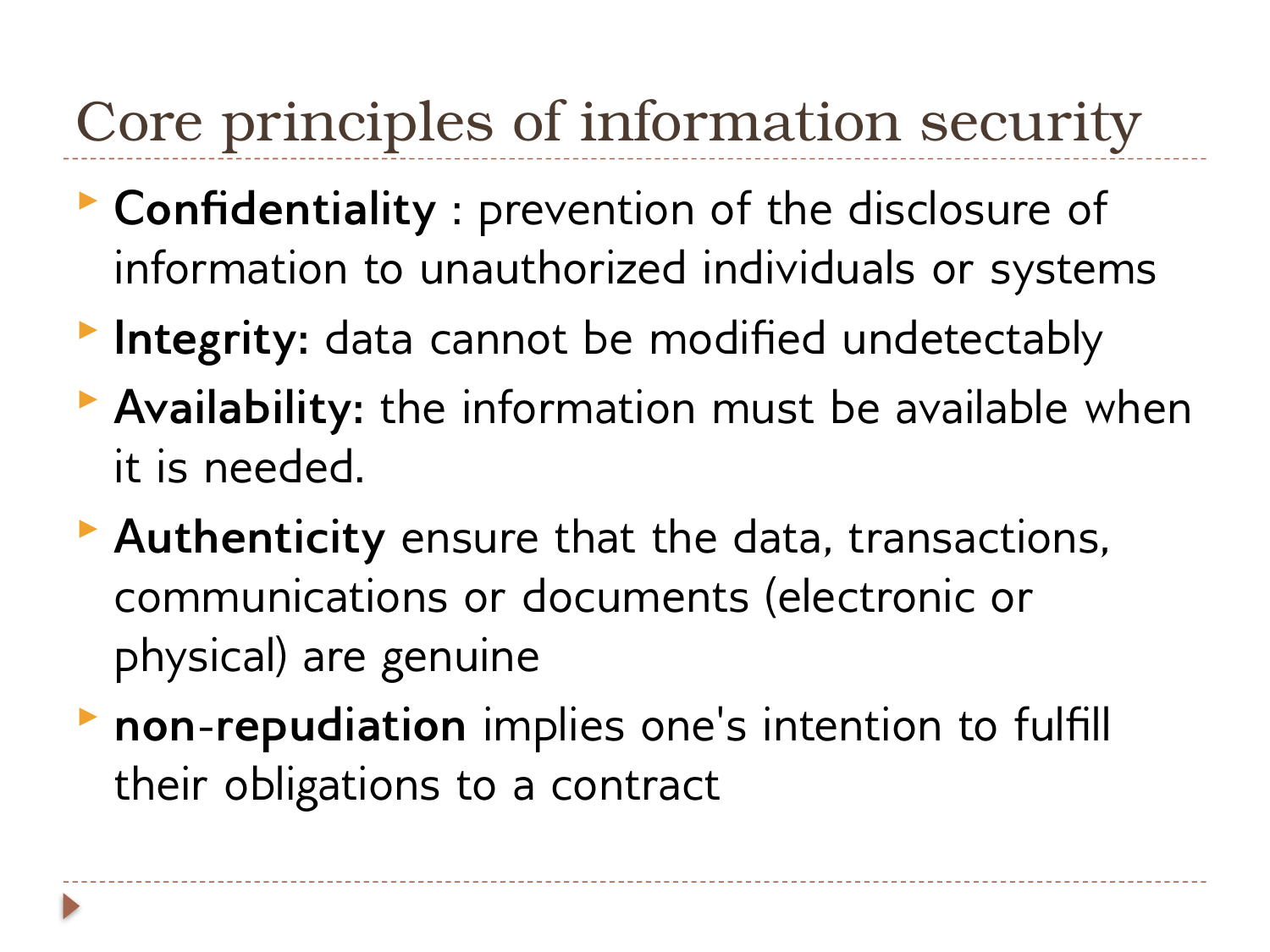

# Core principles of information security
Confidentiality : prevention of the disclosure of information to unauthorized individuals or systems
Integrity: data cannot be modified undetectably
Availability: the information must be available when it is needed.
Authenticity ensure that the data, transactions, communications or documents (electronic or physical) are genuine
non-repudiation implies one's intention to fulfill their obligations to a contract